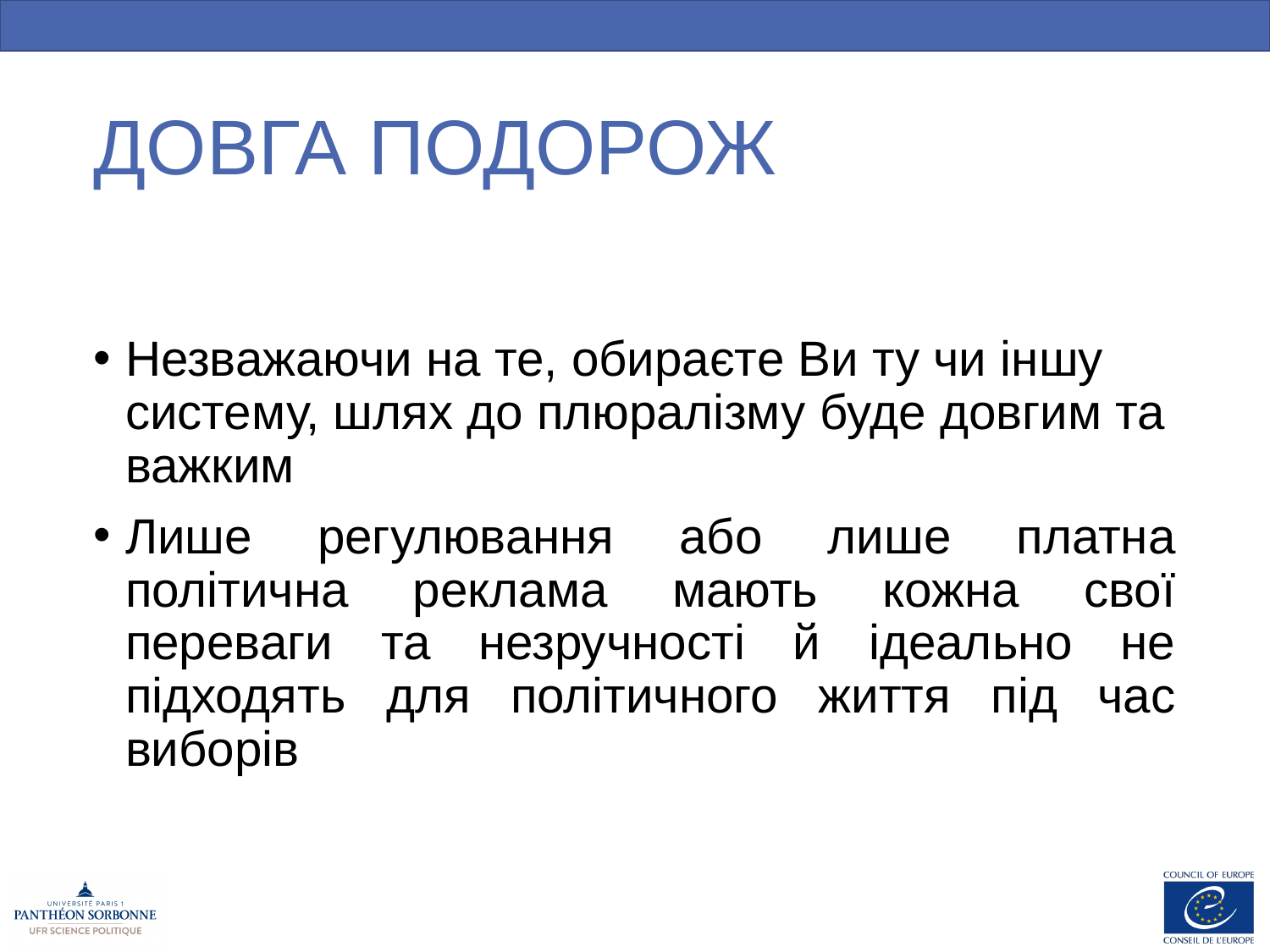

# ДОВГА ПОДОРОЖ
Незважаючи на те, обираєте Ви ту чи іншу систему, шлях до плюралізму буде довгим та важким
Лише регулювання або лише платна політична реклама мають кожна свої переваги та незручності й ідеально не підходять для політичного життя під час виборів